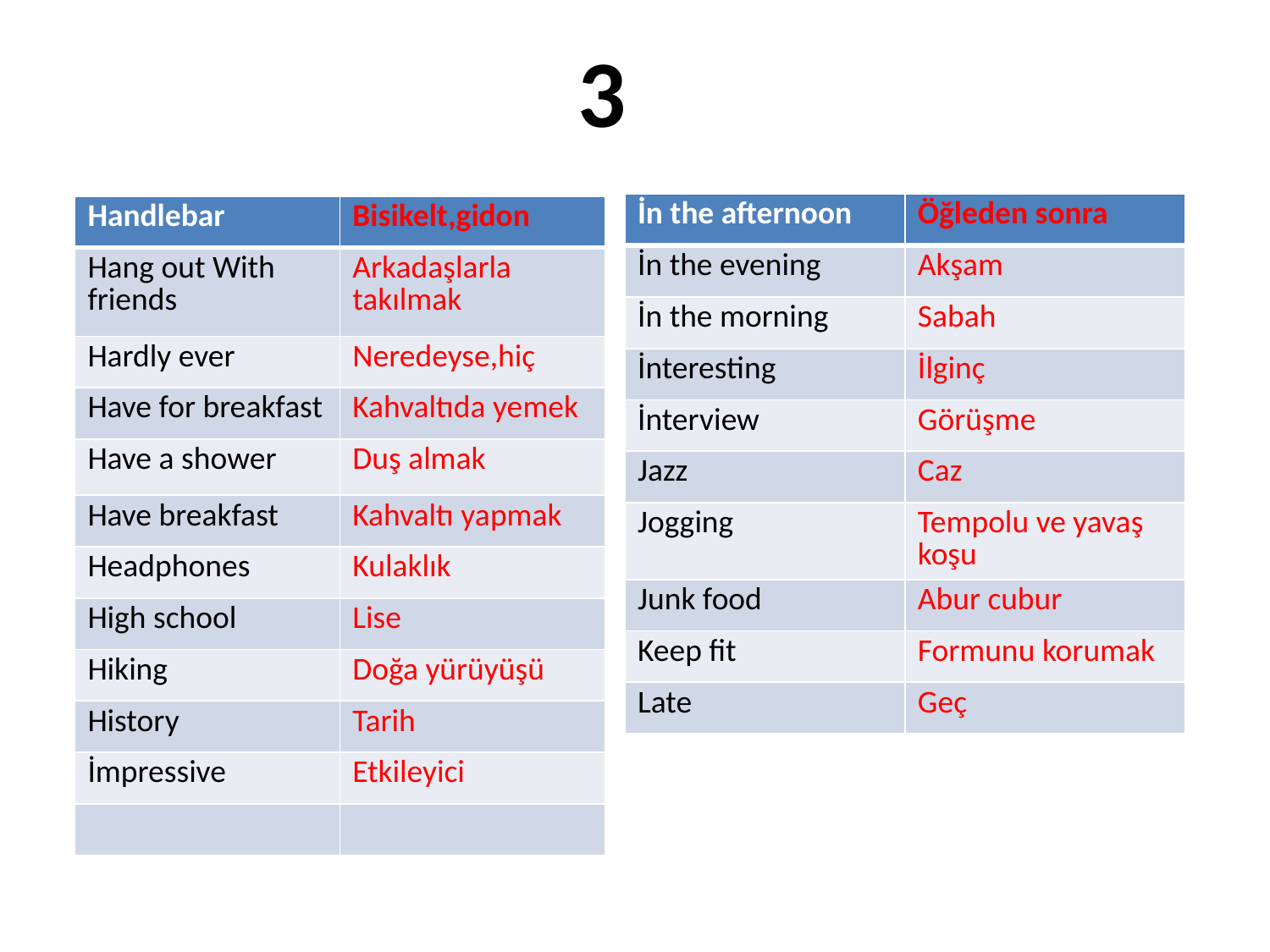

3
| İn the afternoon | Öğleden sonra |
| --- | --- |
| İn the evening | Akşam |
| İn the morning | Sabah |
| İnteresting | İlginç |
| İnterview | Görüşme |
| Jazz | Caz |
| Jogging | Tempolu ve yavaş koşu |
| Junk food | Abur cubur |
| Keep fit | Formunu korumak |
| Late | Geç |
| Handlebar | Bisikelt,gidon |
| --- | --- |
| Hang out With friends | Arkadaşlarla takılmak |
| Hardly ever | Neredeyse,hiç |
| Have for breakfast | Kahvaltıda yemek |
| Have a shower | Duş almak |
| Have breakfast | Kahvaltı yapmak |
| Headphones | Kulaklık |
| High school | Lise |
| Hiking | Doğa yürüyüşü |
| History | Tarih |
| İmpressive | Etkileyici |
|  |  |